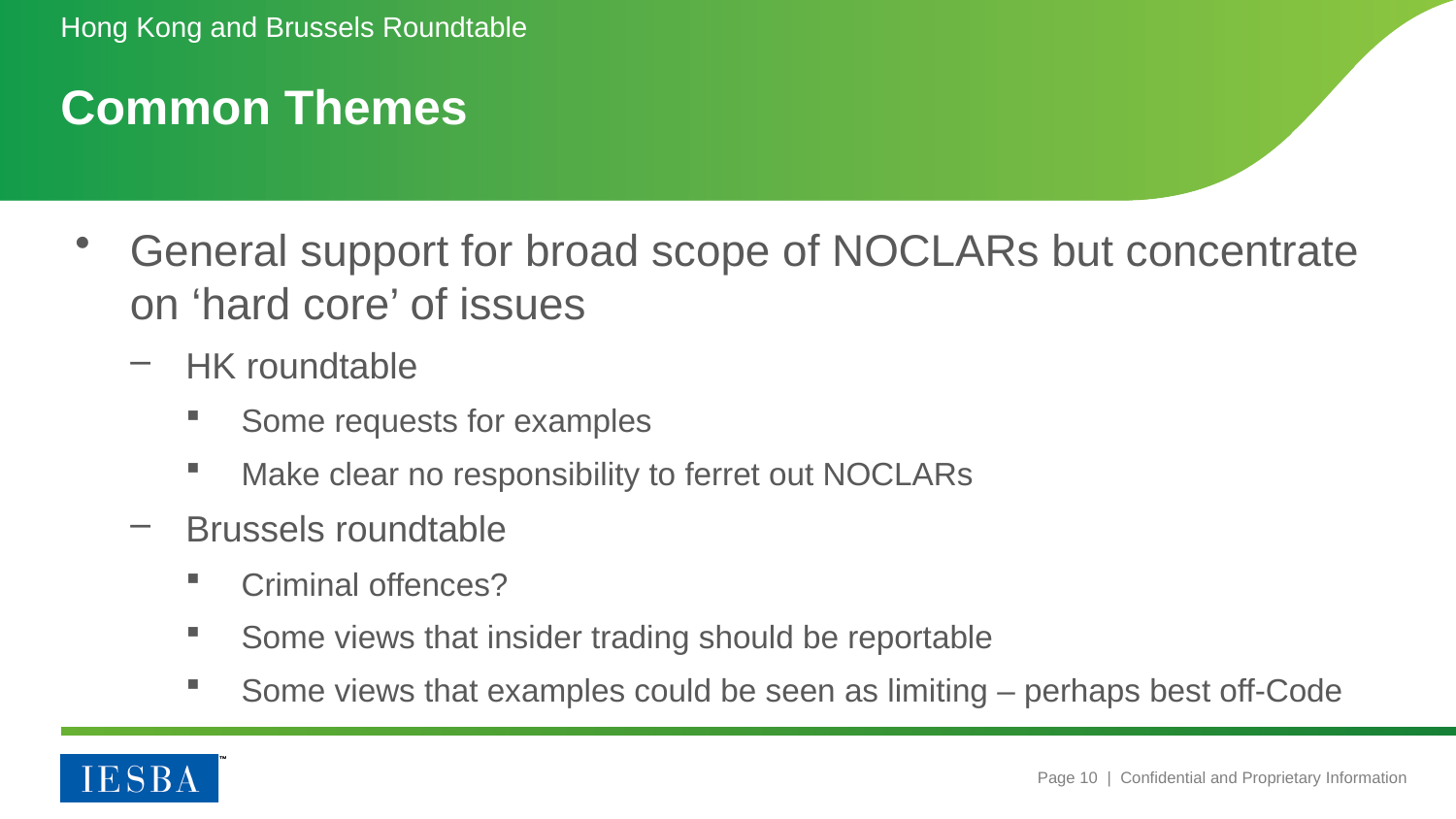

Hong Kong and Brussels Roundtable

# Common Themes
General support for broad scope of NOCLARs but concentrate on ‘hard core’ of issues
HK roundtable
Some requests for examples
Make clear no responsibility to ferret out NOCLARs
Brussels roundtable
Criminal offences?
Some views that insider trading should be reportable
Some views that examples could be seen as limiting – perhaps best off-Code